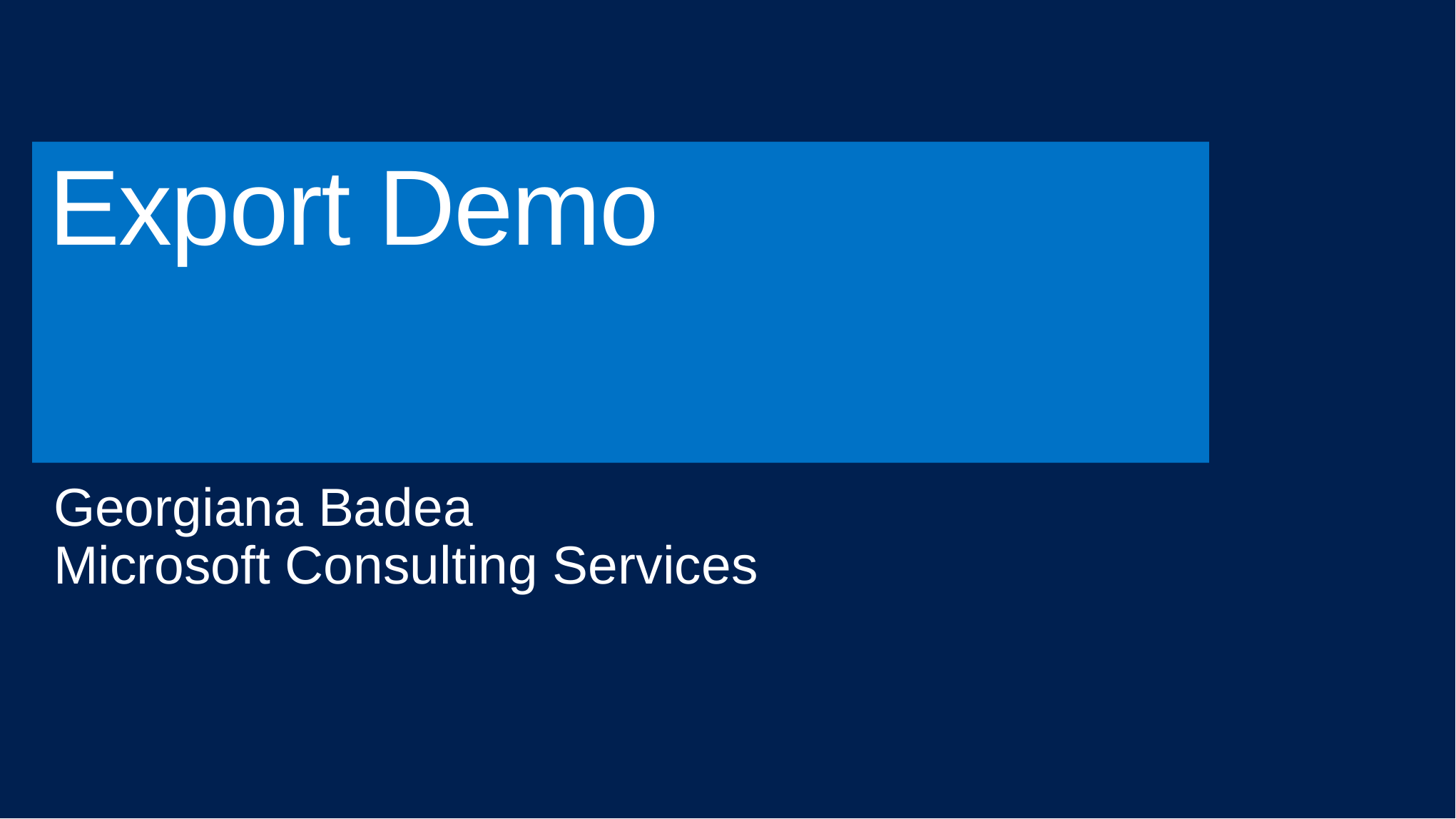

# Export Demo
Georgiana Badea
Microsoft Consulting Services